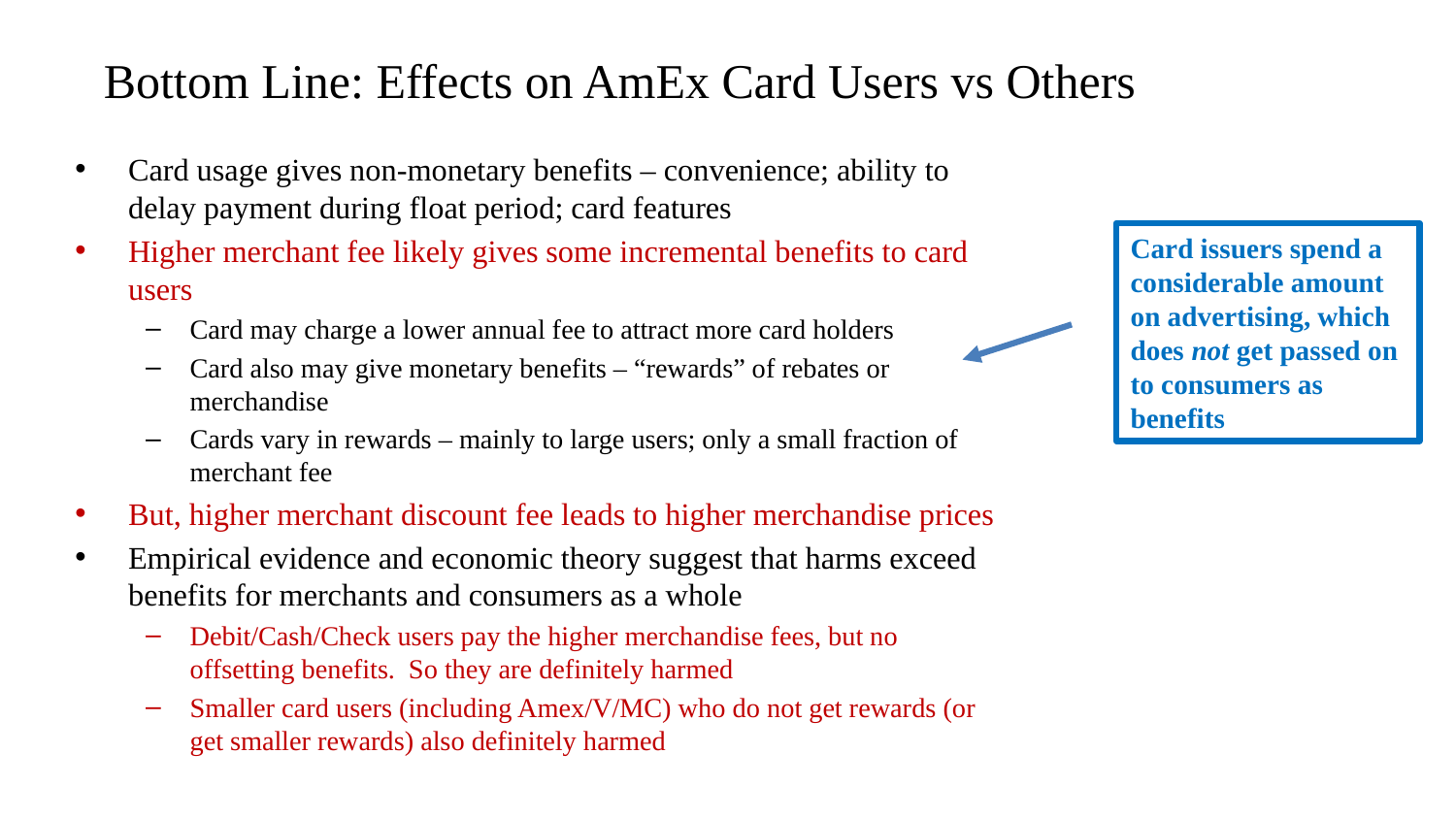

# Bottom Line: Effects on AmEx Card Users vs Others
Card usage gives non-monetary benefits – convenience; ability to delay payment during float period; card features
Higher merchant fee likely gives some incremental benefits to card users
Card may charge a lower annual fee to attract more card holders
Card also may give monetary benefits – “rewards” of rebates or merchandise
Cards vary in rewards – mainly to large users; only a small fraction of merchant fee
But, higher merchant discount fee leads to higher merchandise prices
Empirical evidence and economic theory suggest that harms exceed benefits for merchants and consumers as a whole
Debit/Cash/Check users pay the higher merchandise fees, but no offsetting benefits.  So they are definitely harmed
Smaller card users (including Amex/V/MC) who do not get rewards (or get smaller rewards) also definitely harmed

Card issuers spend a considerable amount on advertising, which does not get passed on to consumers as benefits